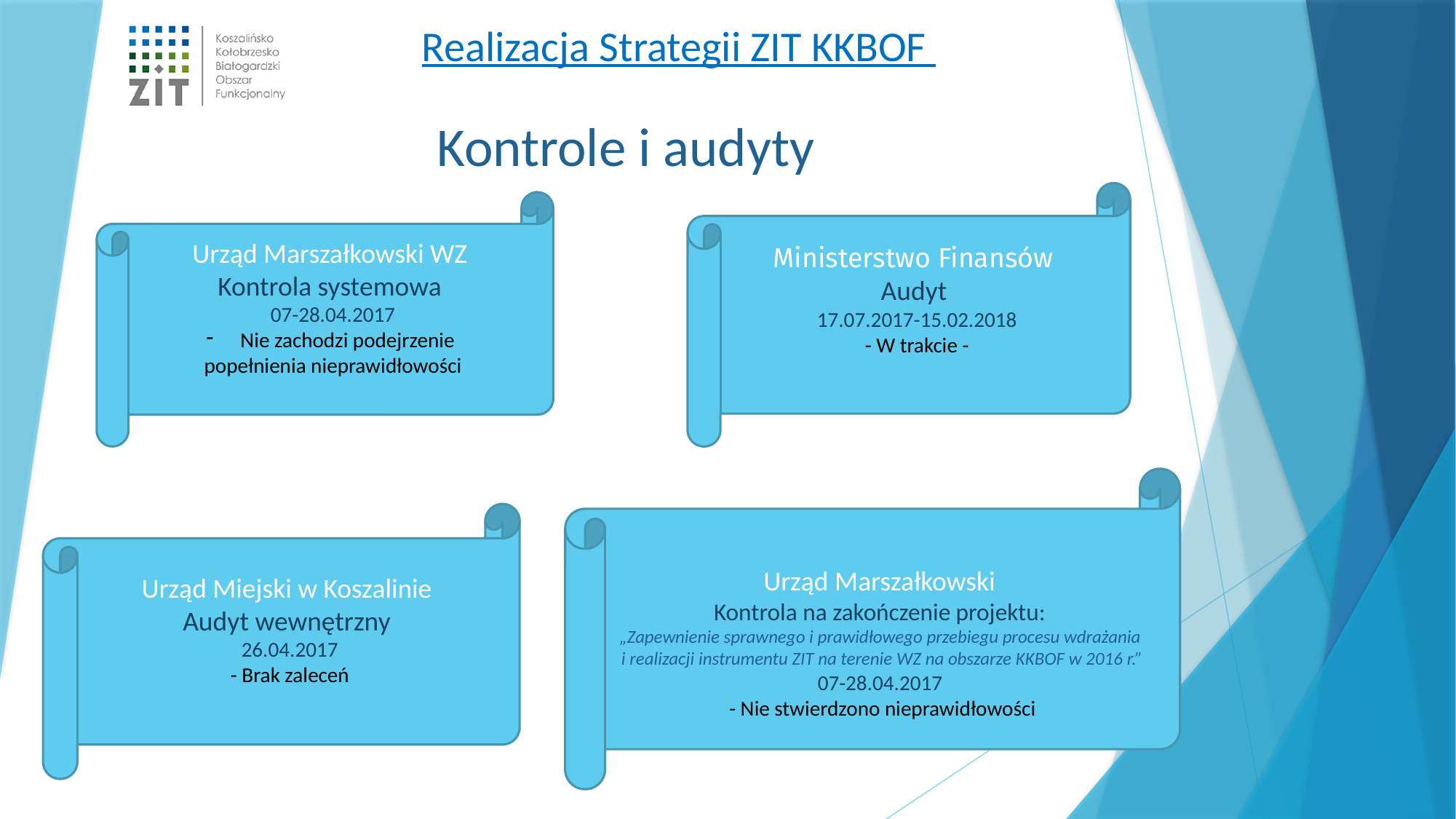

Realizacja Strategii ZIT KKBOF
# Kontrole i audyty
Ministerstwo Finansów
Audyt
17.07.2017-15.02.2018
- W trakcie -

Urząd Marszałkowski WZ
Kontrola systemowa
07-28.04.2017
Nie zachodzi podejrzenie
popełnienia nieprawidłowości

Urząd Marszałkowski
Kontrola na zakończenie projektu:
„Zapewnienie sprawnego i prawidłowego przebiegu procesu wdrażania
i realizacji instrumentu ZIT na terenie WZ na obszarze KKBOF w 2016 r.”
07-28.04.2017
- Nie stwierdzono nieprawidłowości

Urząd Miejski w Koszalinie
Audyt wewnętrzny
26.04.2017
- Brak zaleceń